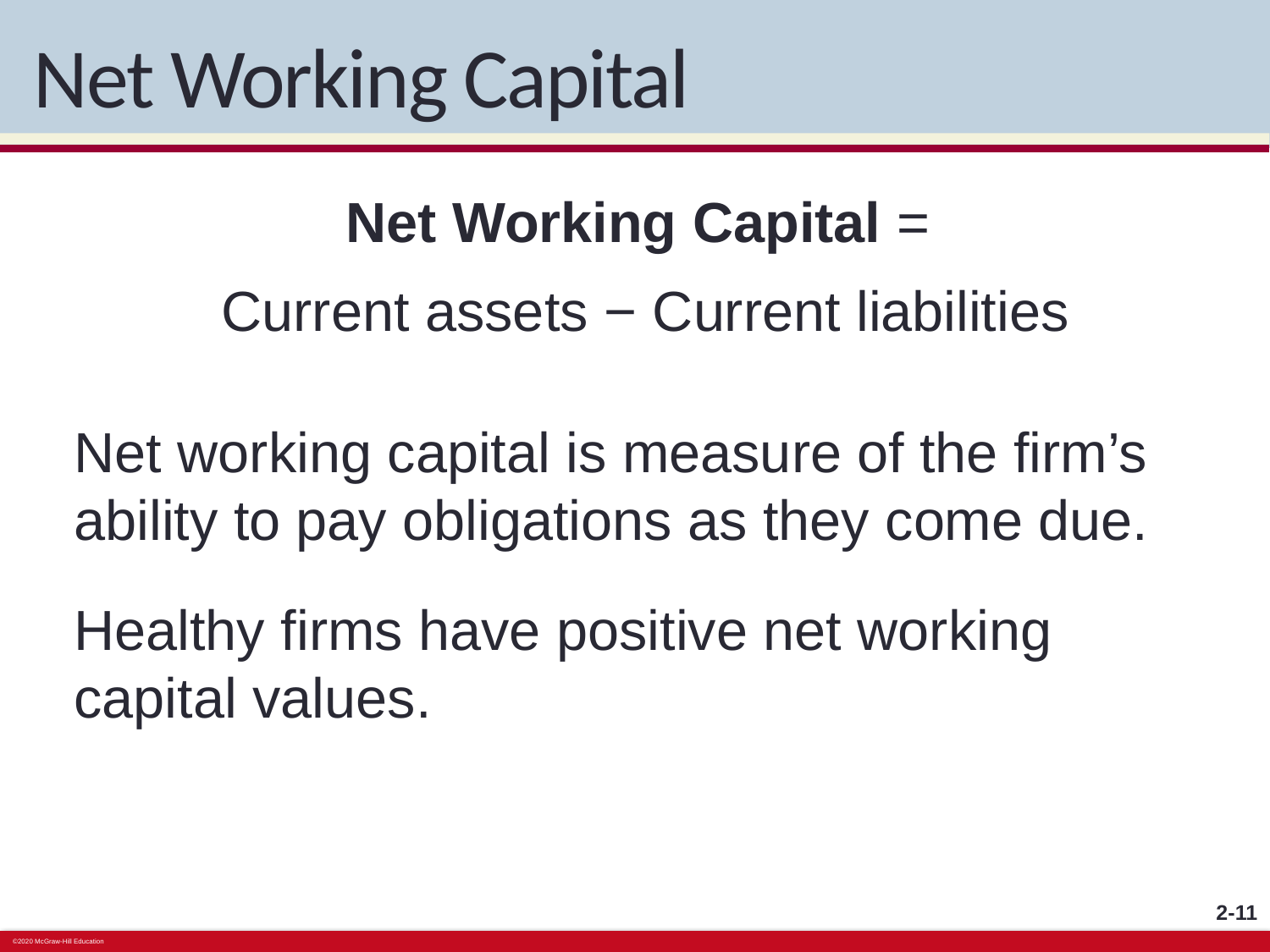

# Net Working Capital
Net Working Capital =
Current assets − Current liabilities
Net working capital is measure of the firm’s ability to pay obligations as they come due.
Healthy firms have positive net working capital values.